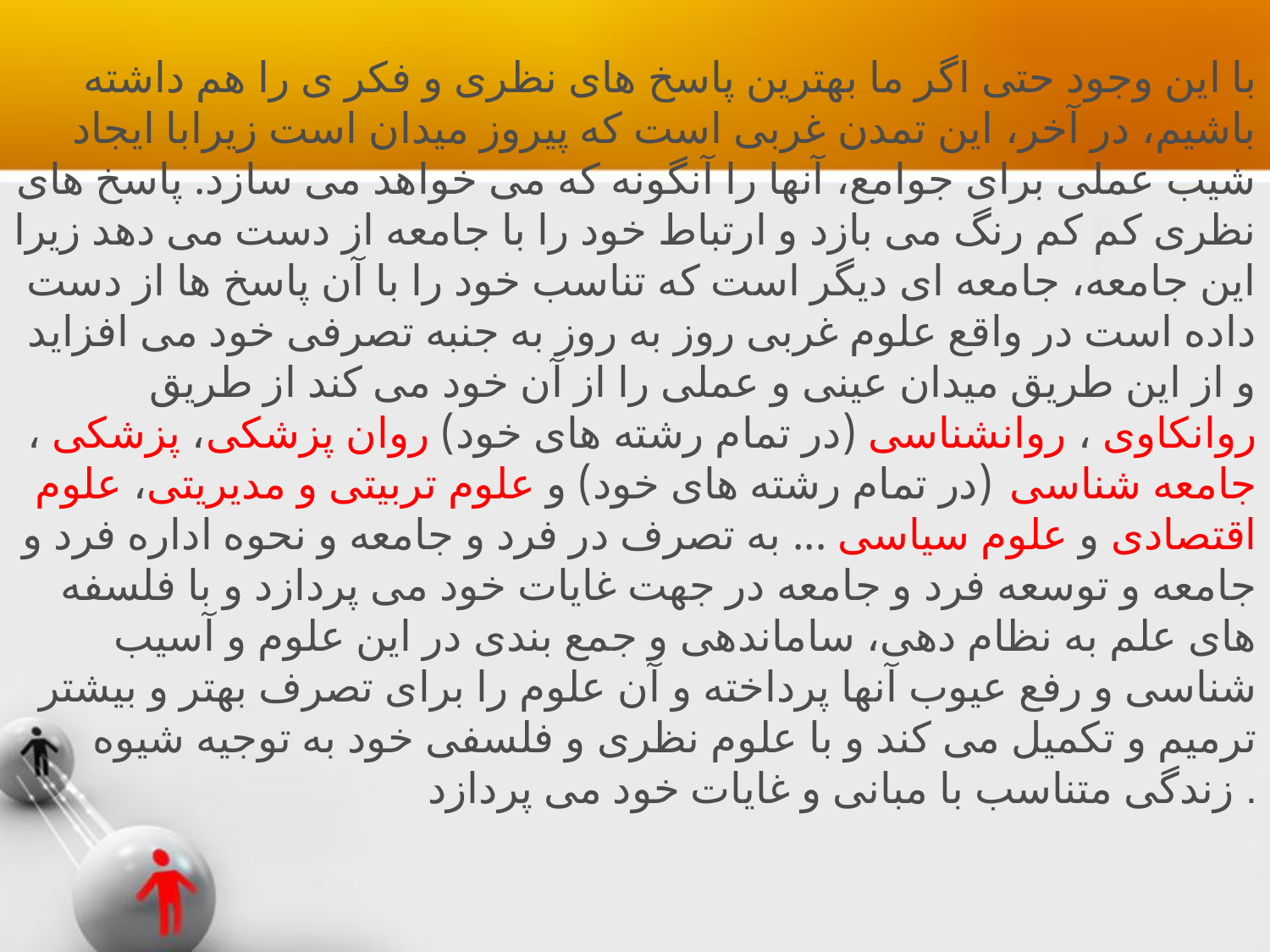

با این وجود حتی اگر ما بهترین پاسخ های نظری و فکر ی را هم داشته باشیم، در آخر، این تمدن غربی است که پیروز میدان است زیرابا ایجاد شیب عملی برای جوامع، آنها را آنگونه که می خواهد می سازد. پاسخ های نظری کم کم رنگ می بازد و ارتباط خود را با جامعه از دست می دهد زیرا این جامعه، جامعه ای دیگر است که تناسب خود را با آن پاسخ ها از دست داده است در واقع علوم غربی روز به روز به جنبه تصرفی خود می افزاید و از این طریق میدان عینی و عملی را از آن خود می کند از طریق روانکاوی ، روانشناسی (در تمام رشته های خود) روان پزشکی، پزشکی ، جامعه شناسی (در تمام رشته های خود) و علوم تربیتی و مدیریتی، علوم اقتصادی و علوم سیاسی ... به تصرف در فرد و جامعه و نحوه اداره فرد و جامعه و توسعه فرد و جامعه در جهت غایات خود می پردازد و با فلسفه های علم به نظام دهی، ساماندهی و جمع بندی در این علوم و آسیب شناسی و رفع عیوب آنها پرداخته و آن علوم را برای تصرف بهتر و بیشتر ترمیم و تکمیل می کند و با علوم نظری و فلسفی خود به توجیه شیوه زندگی متناسب با مبانی و غایات خود می پردازد .

#